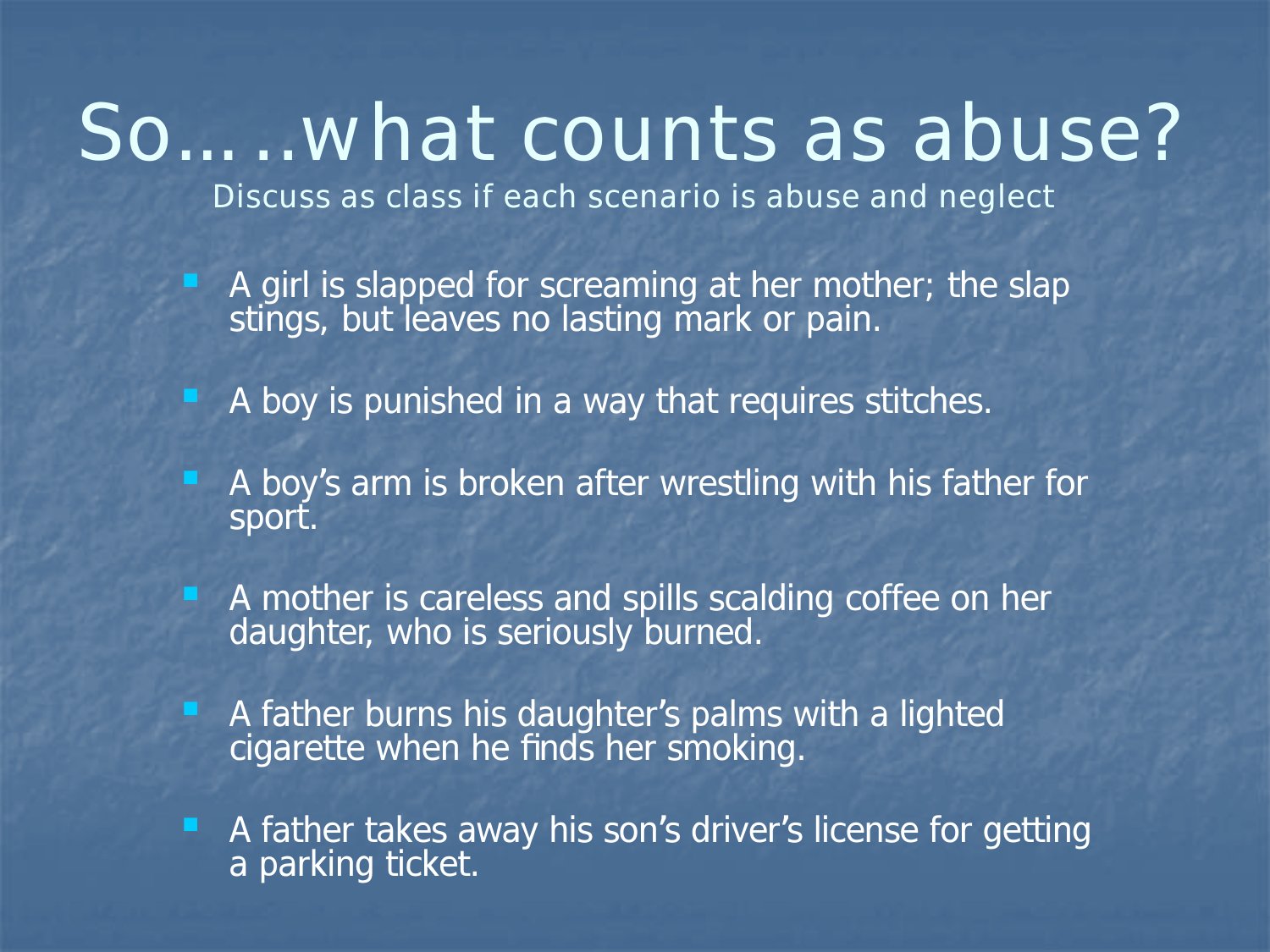

# So…..what counts as abuse? Discuss as class if each scenario is abuse and neglect
A girl is slapped for screaming at her mother; the slap stings, but leaves no lasting mark or pain.

A boy is punished in a way that requires stitches.

A boy’s arm is broken after wrestling with his father for sport.

A mother is careless and spills scalding coffee on her daughter, who is seriously burned.

A father burns his daughter’s palms with a lighted cigarette when he finds her smoking.

A father takes away his son’s driver’s license for getting a parking ticket.